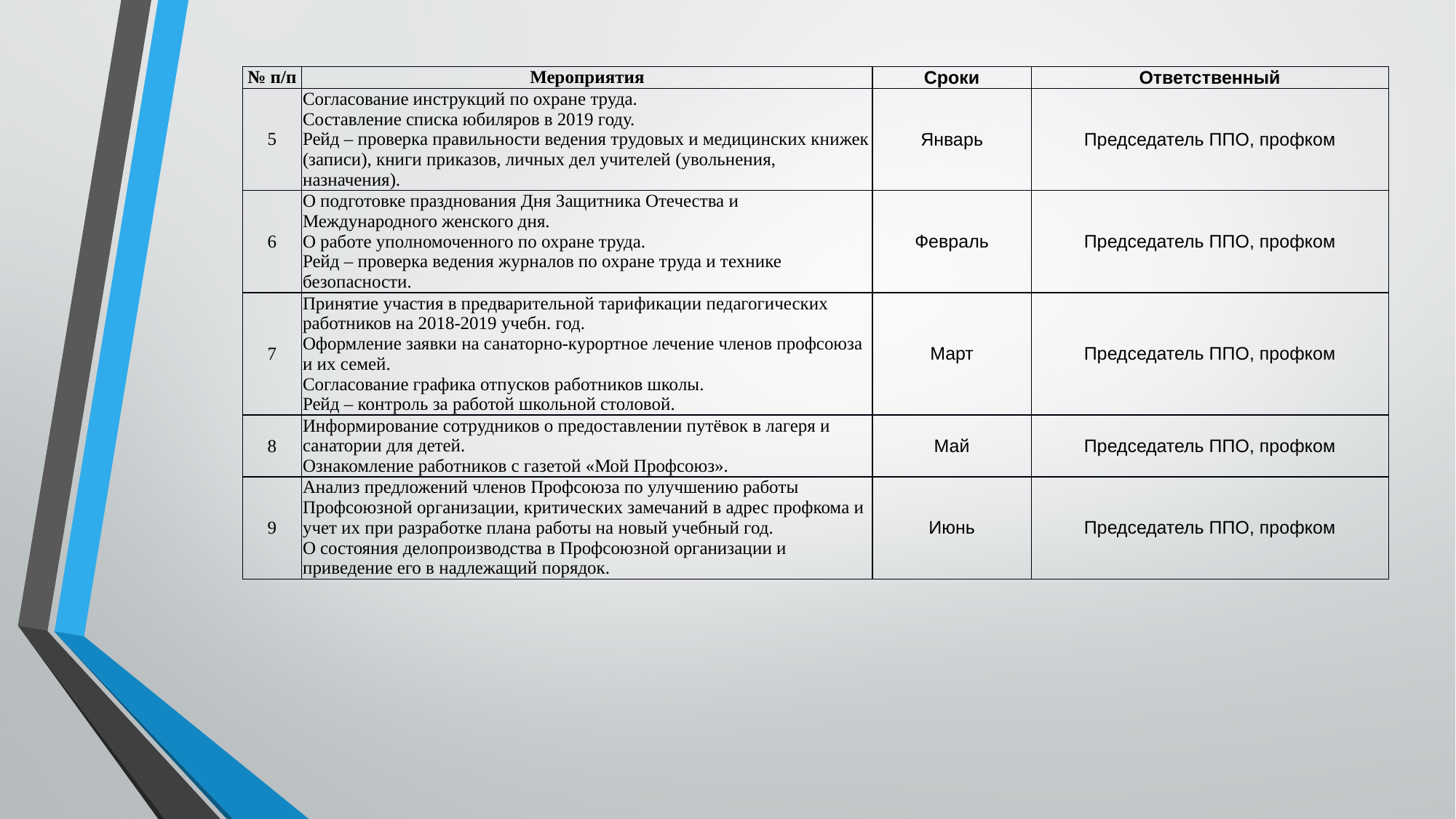

| № п/п | Мероприятия | Сроки | Ответственный |
| --- | --- | --- | --- |
| 5 | Согласование инструкций по охране труда. Составление списка юбиляров в 2019 году. Рейд – проверка правильности ведения трудовых и медицинских книжек (записи), книги приказов, личных дел учителей (увольнения, назначения). | Январь | Председатель ППО, профком |
| 6 | О подготовке празднования Дня Защитника Отечества и Международного женского дня. О работе уполномоченного по охране труда. Рейд – проверка ведения журналов по охране труда и технике безопасности. | Февраль | Председатель ППО, профком |
| 7 | Принятие участия в предварительной тарификации педагогических работников на 2018-2019 учебн. год. Оформление заявки на санаторно-курортное лечение членов профсоюза и их семей. Согласование графика отпусков работников школы. Рейд – контроль за работой школьной столовой. | Март | Председатель ППО, профком |
| 8 | Информирование сотрудников о предоставлении путёвок в лагеря и санатории для детей. Ознакомление работников с газетой «Мой Профсоюз». | Май | Председатель ППО, профком |
| 9 | Анализ предложений членов Профсоюза по улучшению работы Профсоюзной организации, критических замечаний в адрес профкома и учет их при разработке плана работы на новый учебный год. О состояния делопроизводства в Профсоюзной организации и приведение его в надлежащий порядок. | Июнь | Председатель ППО, профком |